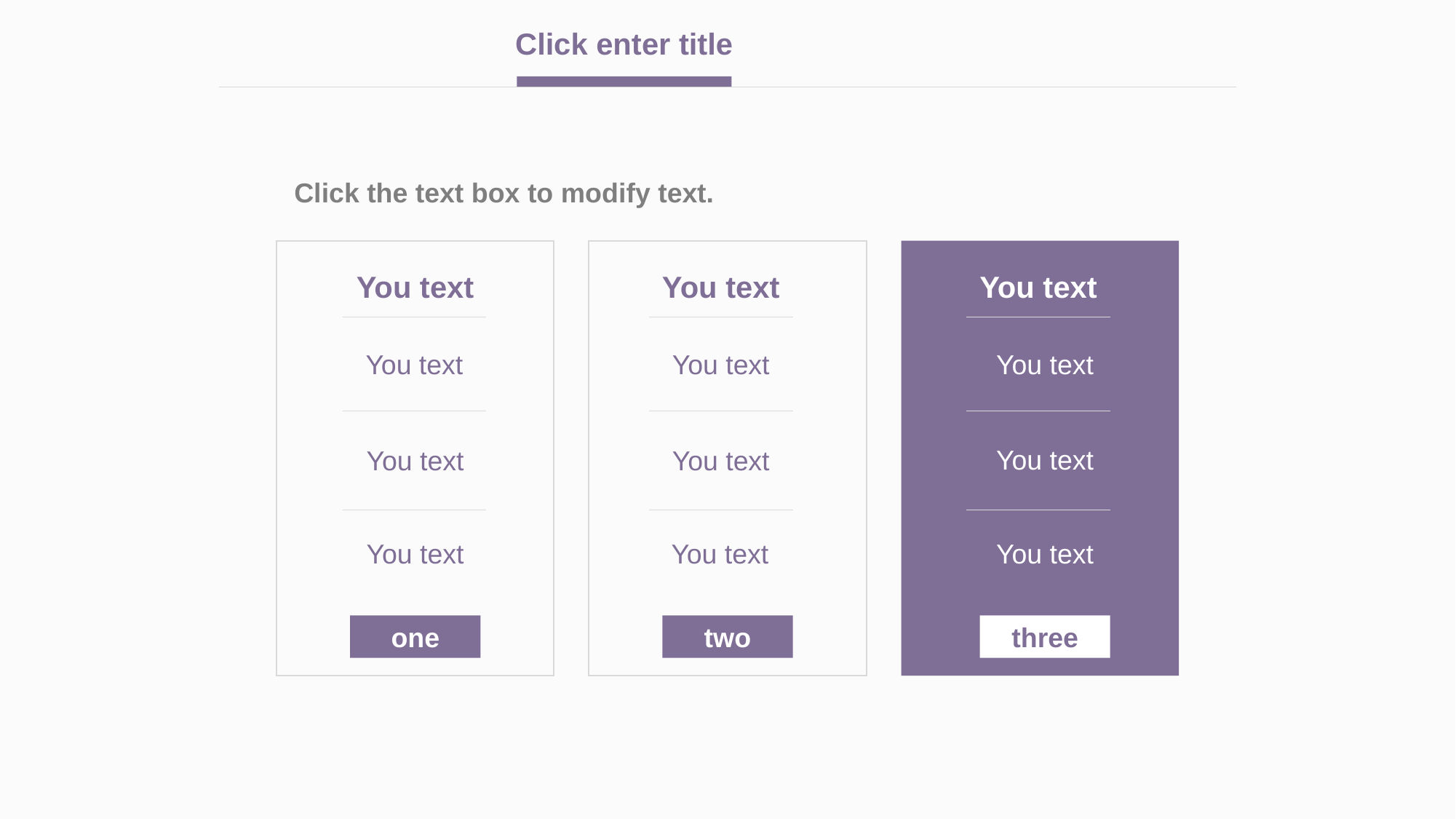

Click enter title

Click the text box to modify text.

You text
You text
You text
You text
one

You text
You text
You text
You text
two

You text
You text
You text
You text
three